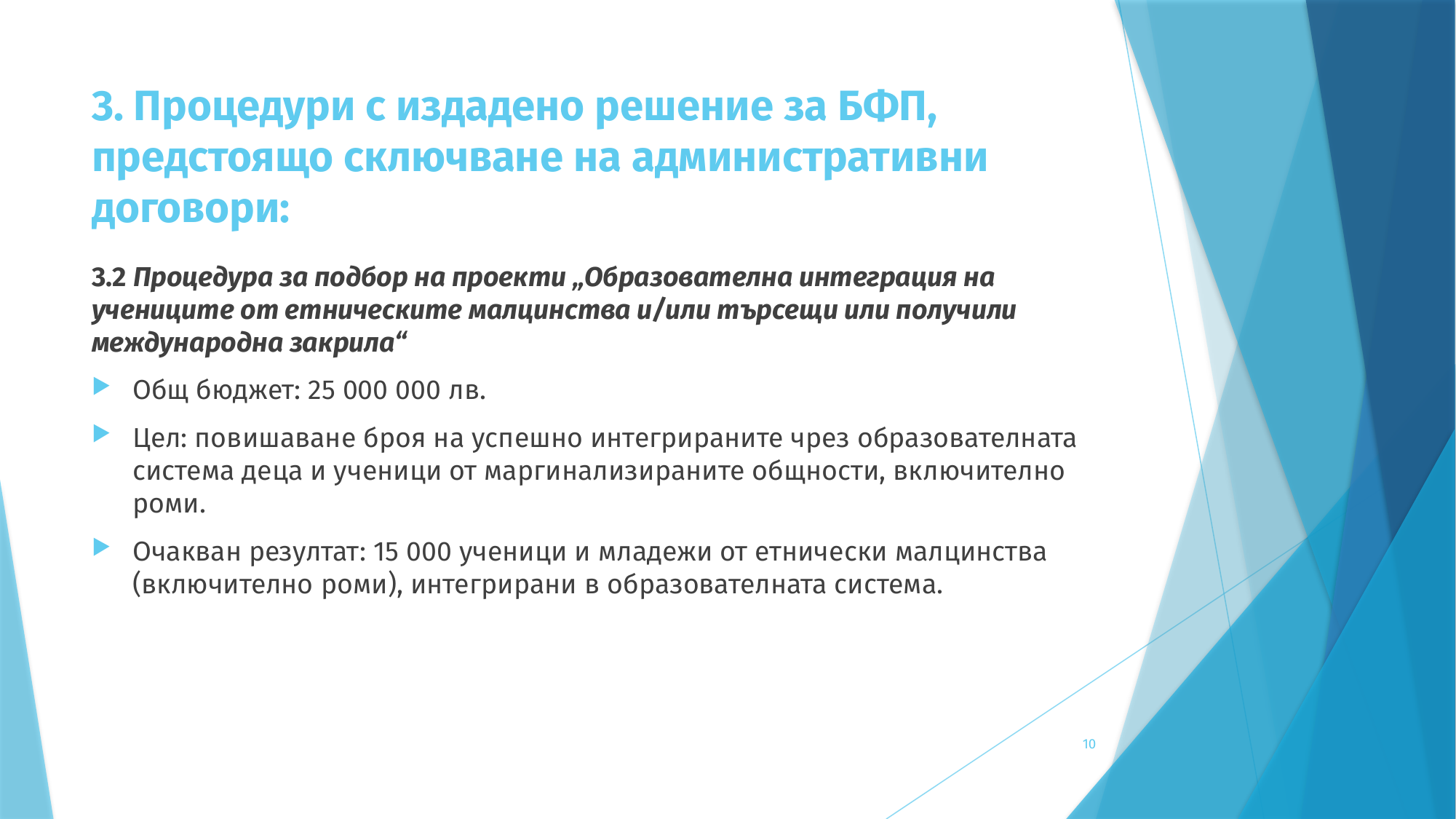

# 3. Процедури с издадено решение за БФП, предстоящо сключване на административни договори:
3.2 Процедура за подбор на проекти „Образователна интеграция на учениците от етническите малцинства и/или търсещи или получили международна закрила“
Общ бюджет: 25 000 000 лв.
Цел: повишаване броя на успешно интегрираните чрез образователната система деца и ученици от маргинализираните общности, включително роми.
Очакван резултат: 15 000 ученици и младежи от етнически малцинства (включително роми), интегрирани в образователната система.

10